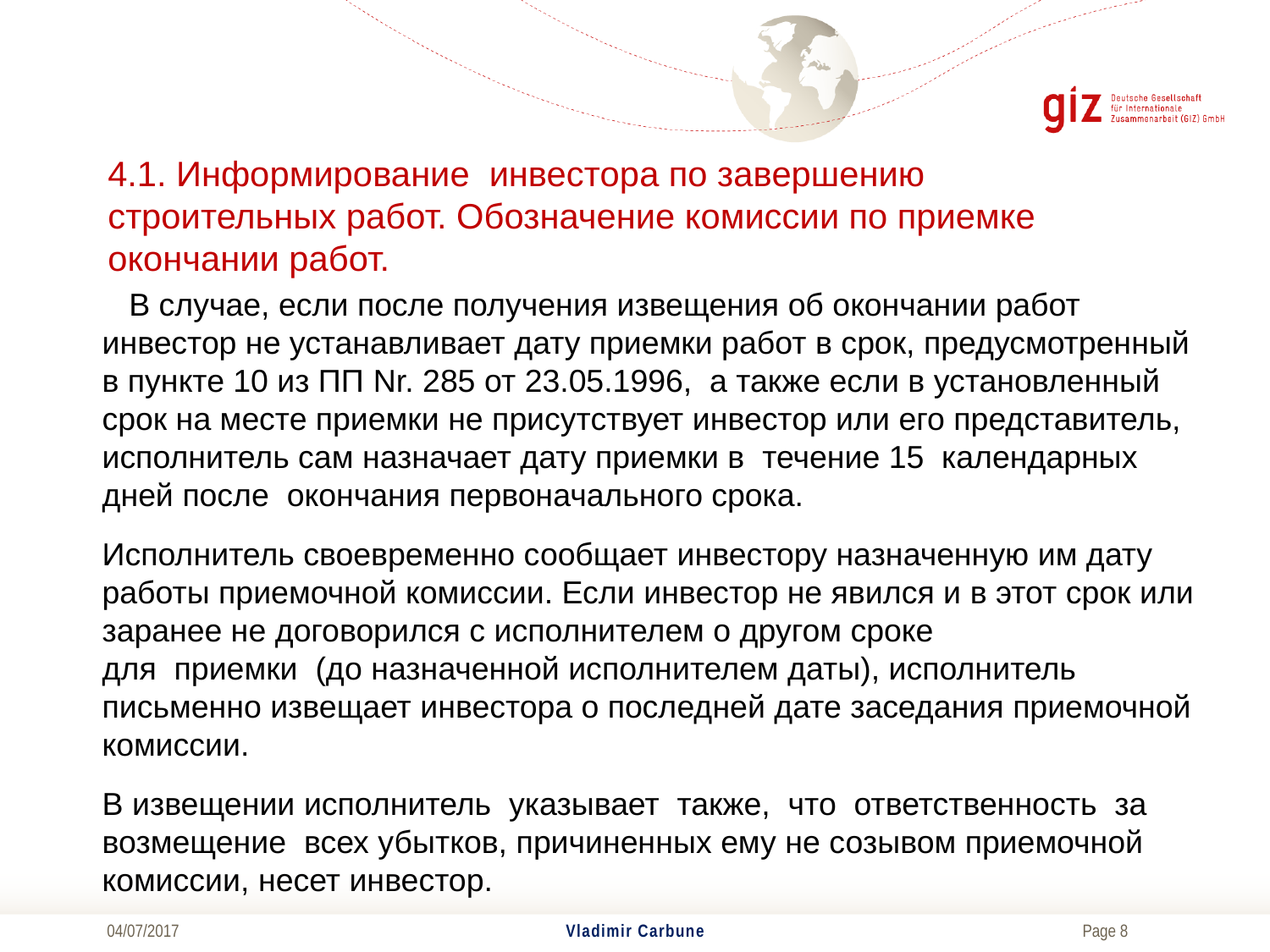

# 4.1. Информирование  инвестора по завершению строительных работ. Обозначение комиссии по приемке  окончании работ.
   В случае, если после получения извещения об окончании работ инвестор не устанавливает дату приемки работ в срок, предусмотренный в пункте 10 из ПП Nr. 285 от 23.05.1996,  а также если в установленный срок на месте приемки не присутствует инвестор или его представитель, исполнитель сам назначает дату приемки в  течение 15  календарных  дней после  окончания первоначального срока.
Исполнитель своевременно сообщает инвестору назначенную им дату работы приемочной комиссии. Если инвестор не явился и в этот срок или заранее не договорился с исполнителем о другом сроке для  приемки  (до назначенной исполнителем даты), исполнитель письменно извещает инвестора о последней дате заседания приемочной комиссии.
В извещении исполнитель  указывает  также,  что  ответственность  за возмещение  всех убытков, причиненных ему не созывом приемочной комиссии, несет инвестор.

04/07/2017
Vladimir Carbune